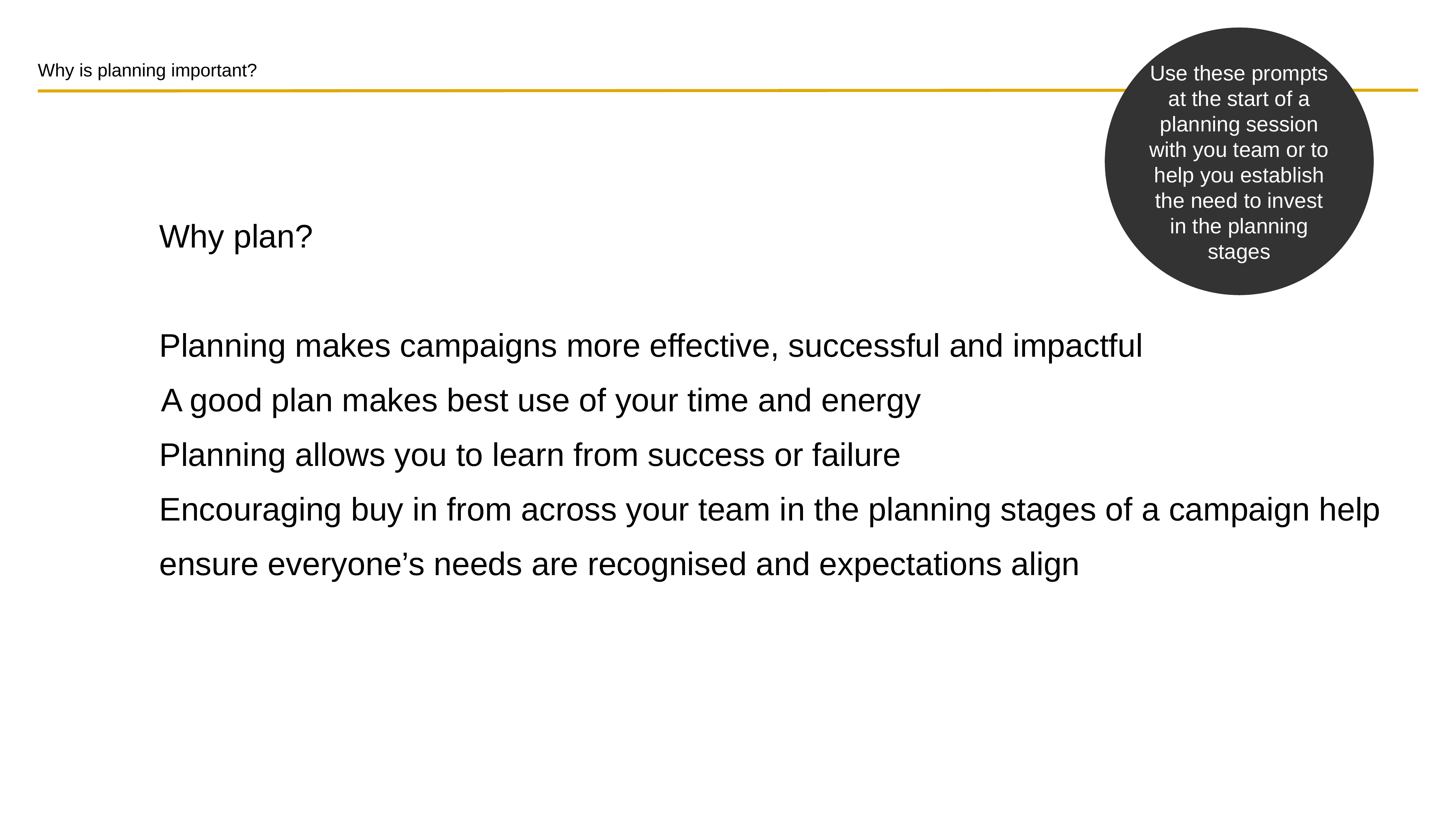

Use these prompts at the start of a planning session with you team or to help you establish the need to invest in the planning stages
Why is planning important?
Why plan?

Planning makes campaigns more effective, successful and impactful
 A good plan makes best use of your time and energy
Planning allows you to learn from success or failure
Encouraging buy in from across your team in the planning stages of a campaign help ensure everyone’s needs are recognised and expectations align